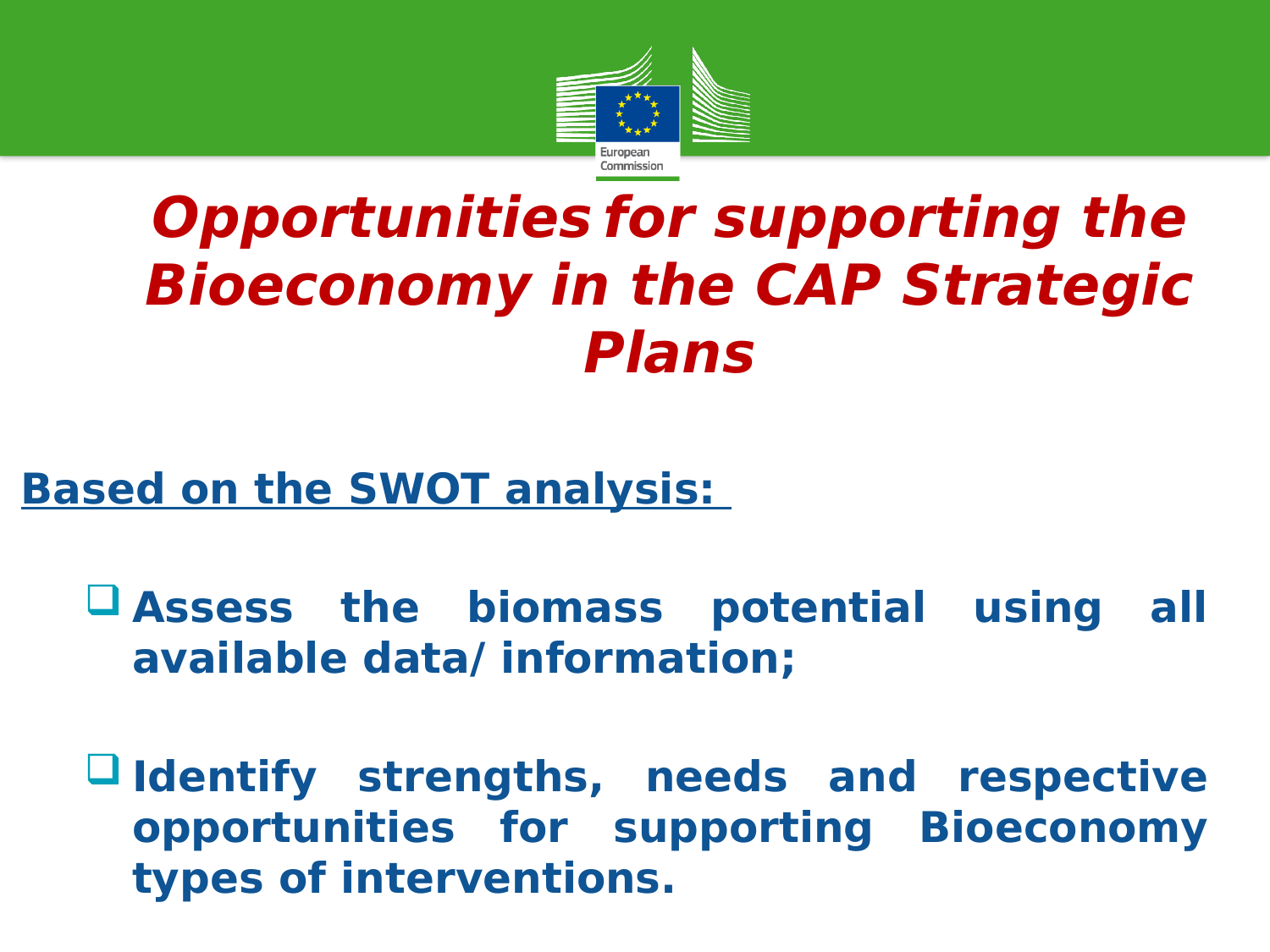

Opportunities for supporting the Bioeconomy in the CAP Strategic Plans

Based on the SWOT analysis:

Assess the biomass potential using all available data/ information;

Identify strengths, needs and respective opportunities for supporting Bioeconomy types of interventions.